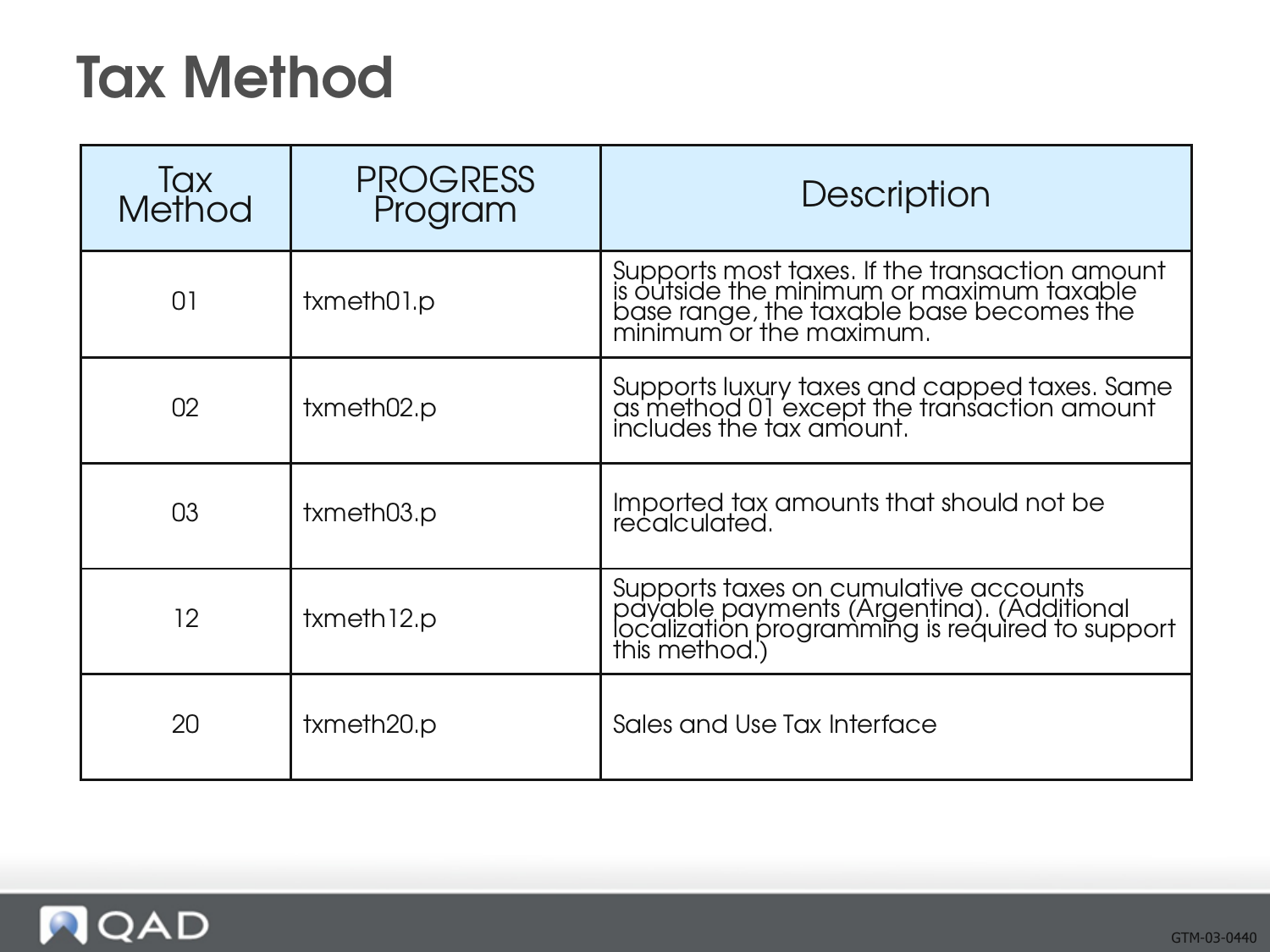

# Tax Method
| Tax Method | PROGRESS Program | Description |
| --- | --- | --- |
| 01 | txmeth01.p | Supports most taxes. If the transaction amount is outside the minimum or maximum taxable base range, the taxable base becomes the minimum or the maximum. |
| 02 | txmeth02.p | Supports luxury taxes and capped taxes. Same as method 01 except the transaction amount includes the tax amount. |
| 03 | txmeth03.p | Imported tax amounts that should not be recalculated. |
| 12 | txmeth12.p | Supports taxes on cumulative accounts payable payments (Argentina). (Additional localization programming is required to support this method.) |
| 20 | txmeth20.p | Sales and Use Tax Interface |
GTM-03-0440